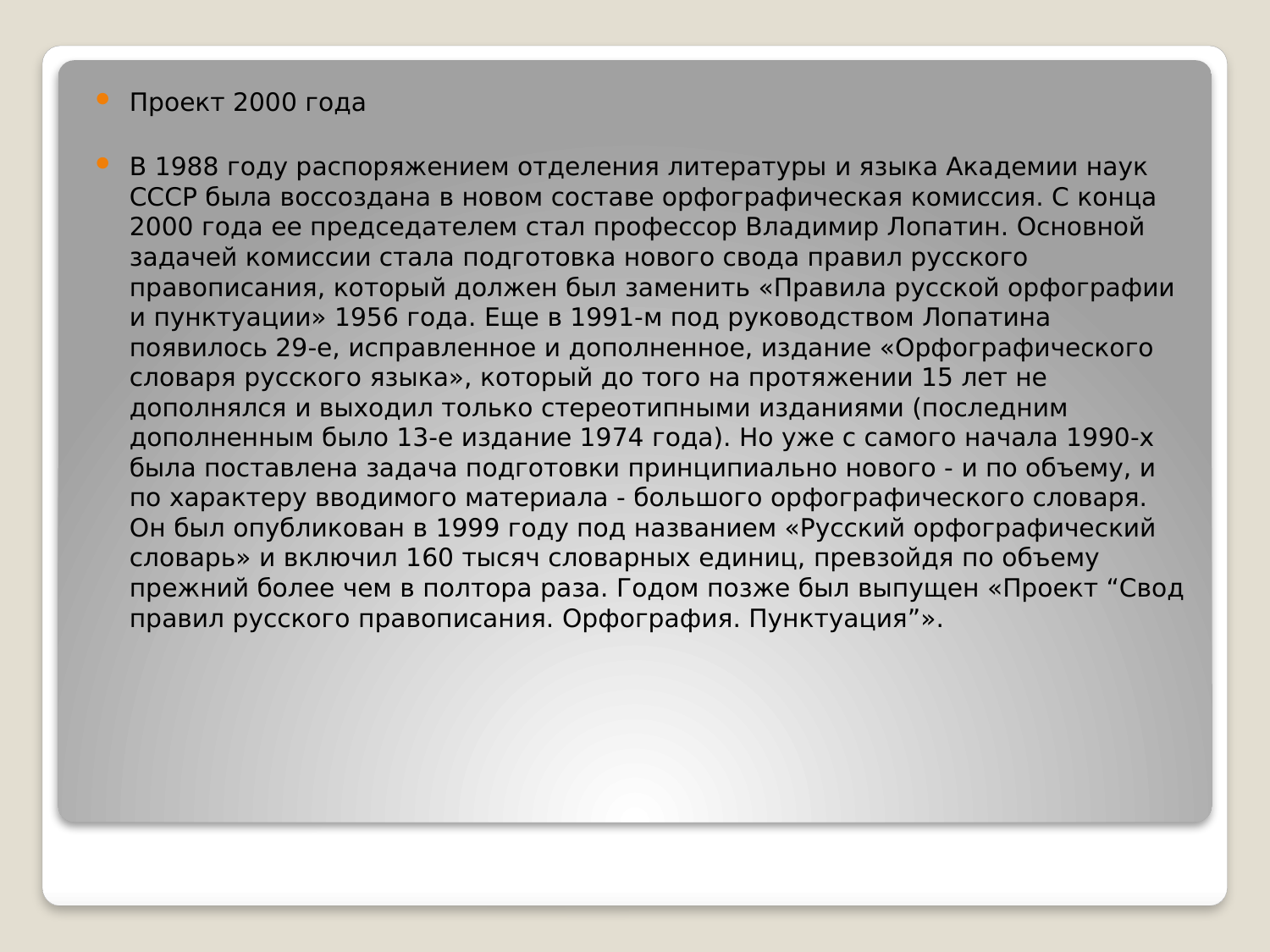

Проект 2000 года

В 1988 году распоряжением отделения литературы и языка Академии наук СССР была воссоздана в новом составе орфографическая комиссия. С конца 2000 года ее председателем стал профессор Владимир Лопатин. Основной задачей комиссии стала подготовка нового свода правил русского правописания, который должен был заменить «Правила русской орфографии и пунктуации» 1956 года. Еще в 1991-м под руководством Лопатина появилось 29-е, исправленное и дополненное, издание «Орфографического словаря русского языка», который до того на протяжении 15 лет не дополнялся и выходил только стереотипными изданиями (последним дополненным было 13-е издание 1974 года). Но уже с самого начала 1990-х была поставлена задача подготовки принципиально нового - и по объему, и по характеру вводимого материала - большого орфографического словаря. Он был опубликован в 1999 году под названием «Русский орфографический словарь» и включил 160 тысяч словарных единиц, превзойдя по объему прежний более чем в полтора раза. Годом позже был выпущен «Проект “Свод правил русского правописания. Орфография. Пунктуация”».
#